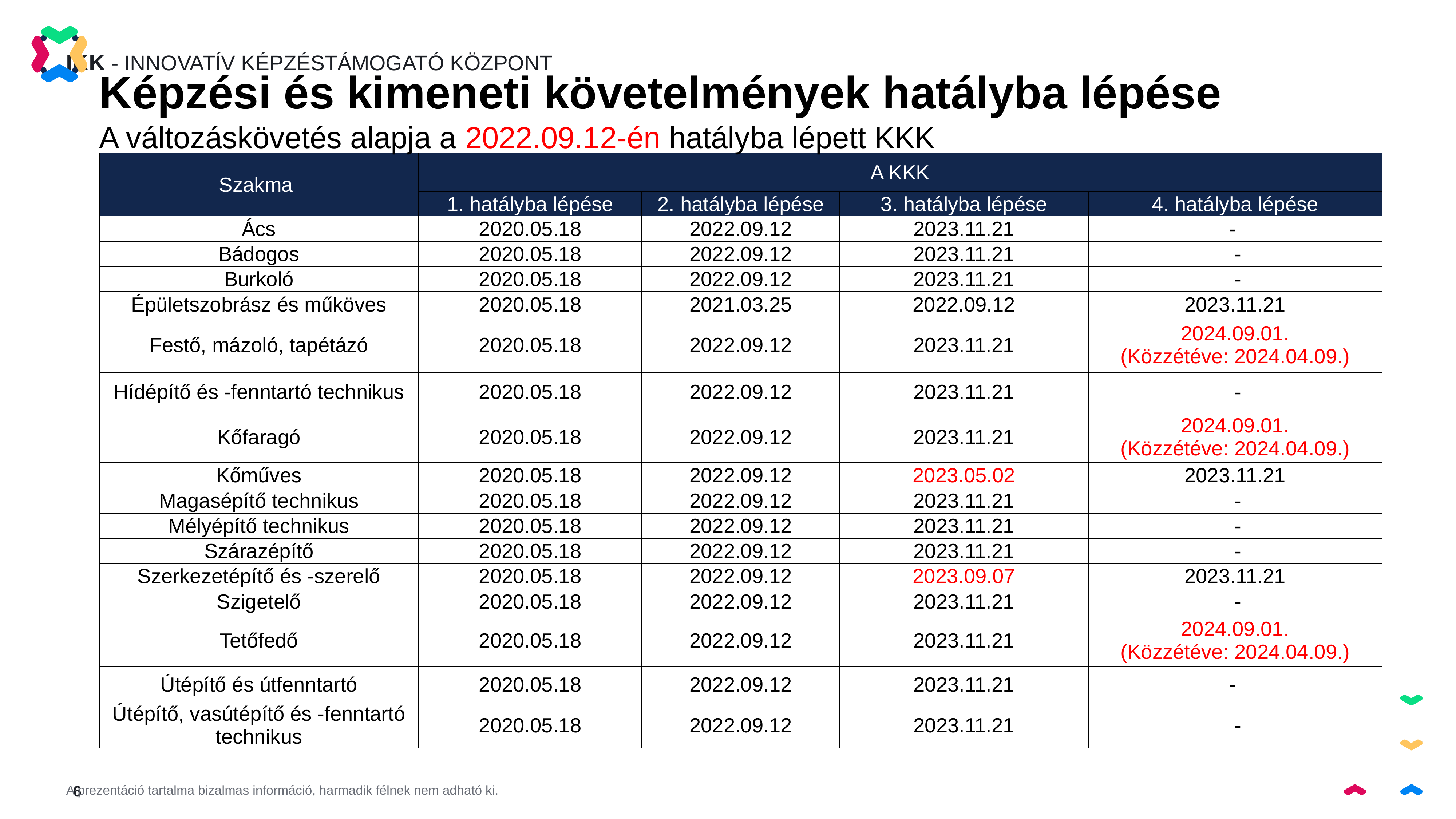

Képzési és kimeneti követelmények hatályba lépése
A változáskövetés alapja a 2022.09.12-én hatályba lépett KKK
| Szakma | A KKK |  |  |  |
| --- | --- | --- | --- | --- |
|  | 1. hatályba lépése | 2. hatályba lépése | 3. hatályba lépése | 4. hatályba lépése |
| Ács | 2020.05.18 | 2022.09.12 | 2023.11.21 | - |
| Bádogos | 2020.05.18 | 2022.09.12 | 2023.11.21 | - |
| Burkoló | 2020.05.18 | 2022.09.12 | 2023.11.21 | - |
| Épületszobrász és műköves | 2020.05.18 | 2021.03.25 | 2022.09.12 | 2023.11.21 |
| Festő, mázoló, tapétázó | 2020.05.18 | 2022.09.12 | 2023.11.21 | 2024.09.01. (Közzétéve: 2024.04.09.) |
| Hídépítő és -fenntartó technikus | 2020.05.18 | 2022.09.12 | 2023.11.21 | - |
| Kőfaragó | 2020.05.18 | 2022.09.12 | 2023.11.21 | 2024.09.01. (Közzétéve: 2024.04.09.) |
| Kőműves | 2020.05.18 | 2022.09.12 | 2023.05.02 | 2023.11.21 |
| Magasépítő technikus | 2020.05.18 | 2022.09.12 | 2023.11.21 | - |
| Mélyépítő technikus | 2020.05.18 | 2022.09.12 | 2023.11.21 | - |
| Szárazépítő | 2020.05.18 | 2022.09.12 | 2023.11.21 | - |
| Szerkezetépítő és -szerelő | 2020.05.18 | 2022.09.12 | 2023.09.07 | 2023.11.21 |
| Szigetelő | 2020.05.18 | 2022.09.12 | 2023.11.21 | - |
| Tetőfedő | 2020.05.18 | 2022.09.12 | 2023.11.21 | 2024.09.01. (Közzétéve: 2024.04.09.) |
| Útépítő és útfenntartó | 2020.05.18 | 2022.09.12 | 2023.11.21 | - |
| Útépítő, vasútépítő és -fenntartó technikus | 2020.05.18 | 2022.09.12 | 2023.11.21 | - |